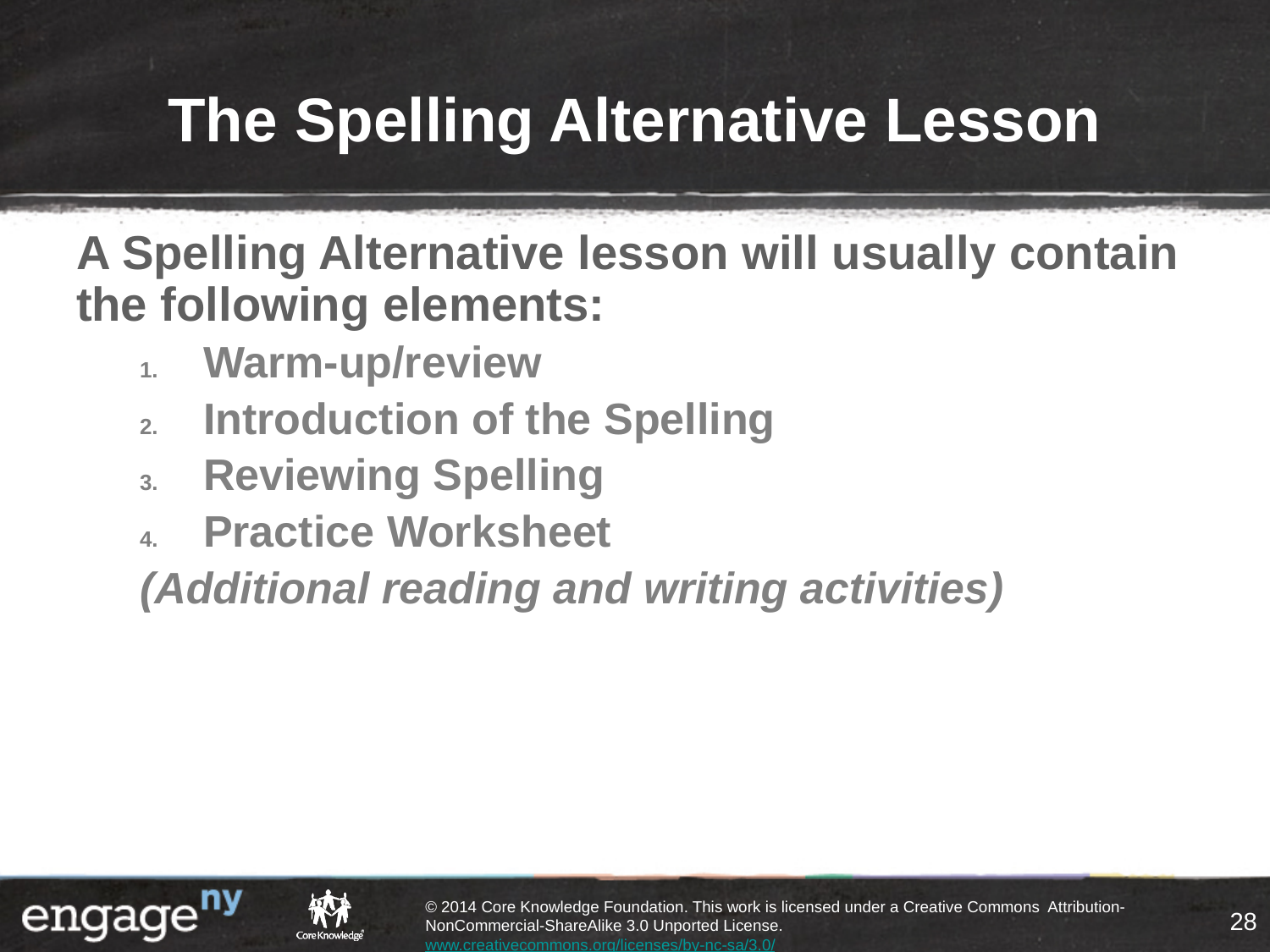

# The Spelling Alternative Lesson
A Spelling Alternative lesson will usually contain the following elements:
Warm-up/review
Introduction of the Spelling
Reviewing Spelling
Practice Worksheet
(Additional reading and writing activities)
28